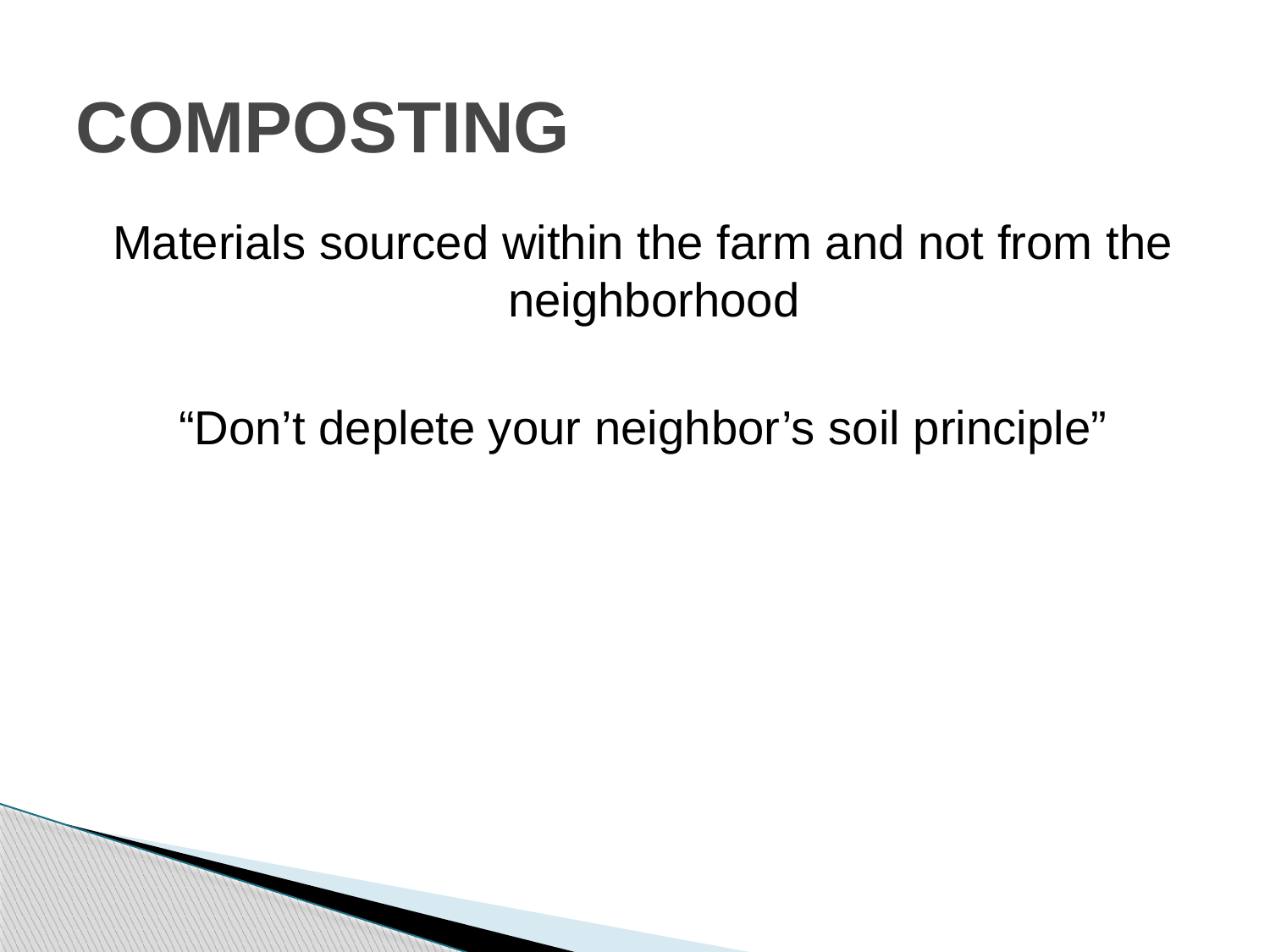

# COMPOSTING
Materials sourced within the farm and not from the neighborhood

“Don’t deplete your neighbor’s soil principle”